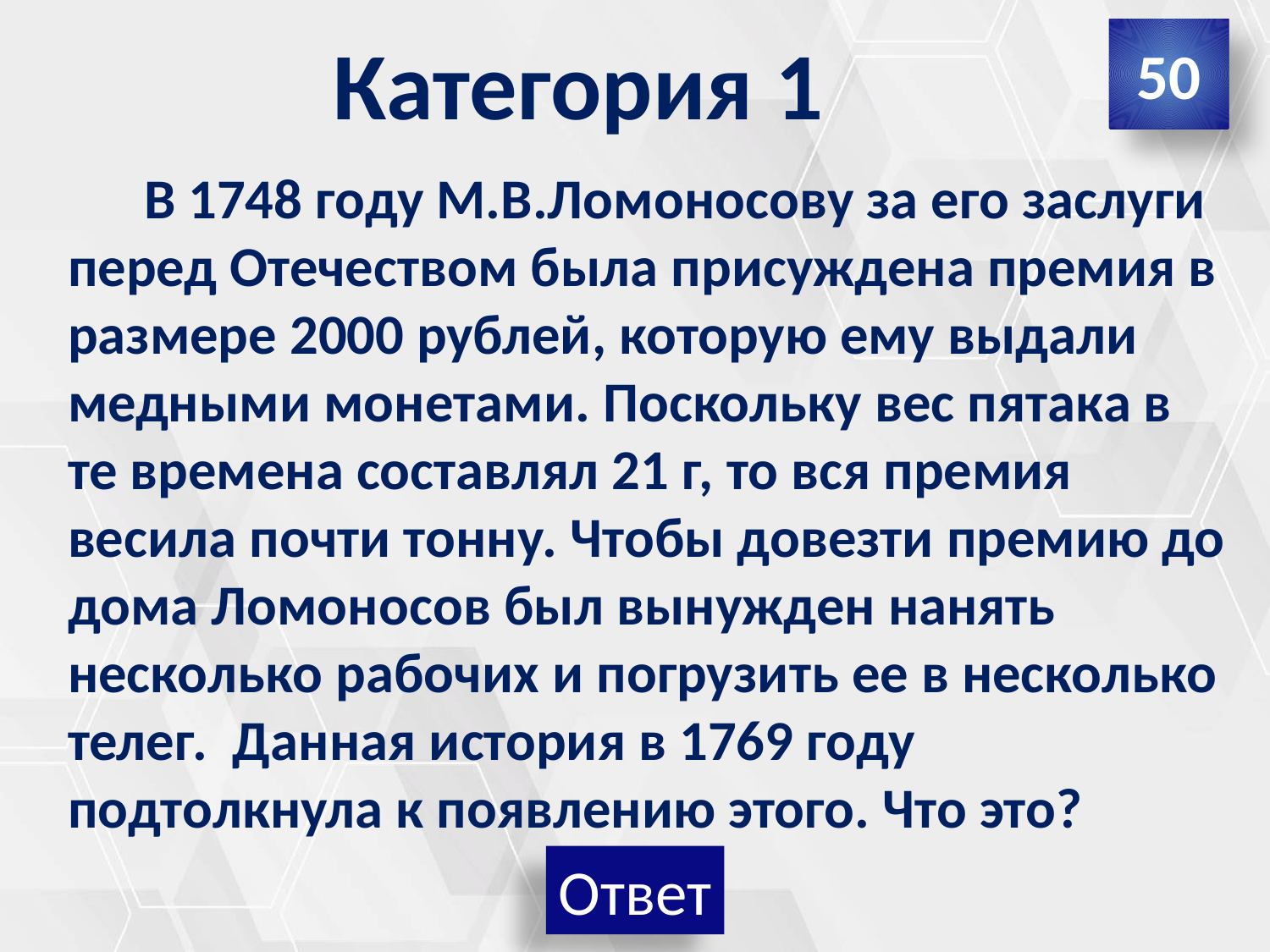

# Категория 1
50
      В 1748 году М.В.Ломоносову за его заслуги перед Отечеством была присуждена премия в размере 2000 рублей, которую ему выдали медными монетами. Поскольку вес пятака в те времена составлял 21 г, то вся премия весила почти тонну. Чтобы довезти премию до дома Ломоносов был вынужден нанять несколько рабочих и погрузить ее в несколько телег.  Данная история в 1769 году подтолкнула к появлению этого. Что это?